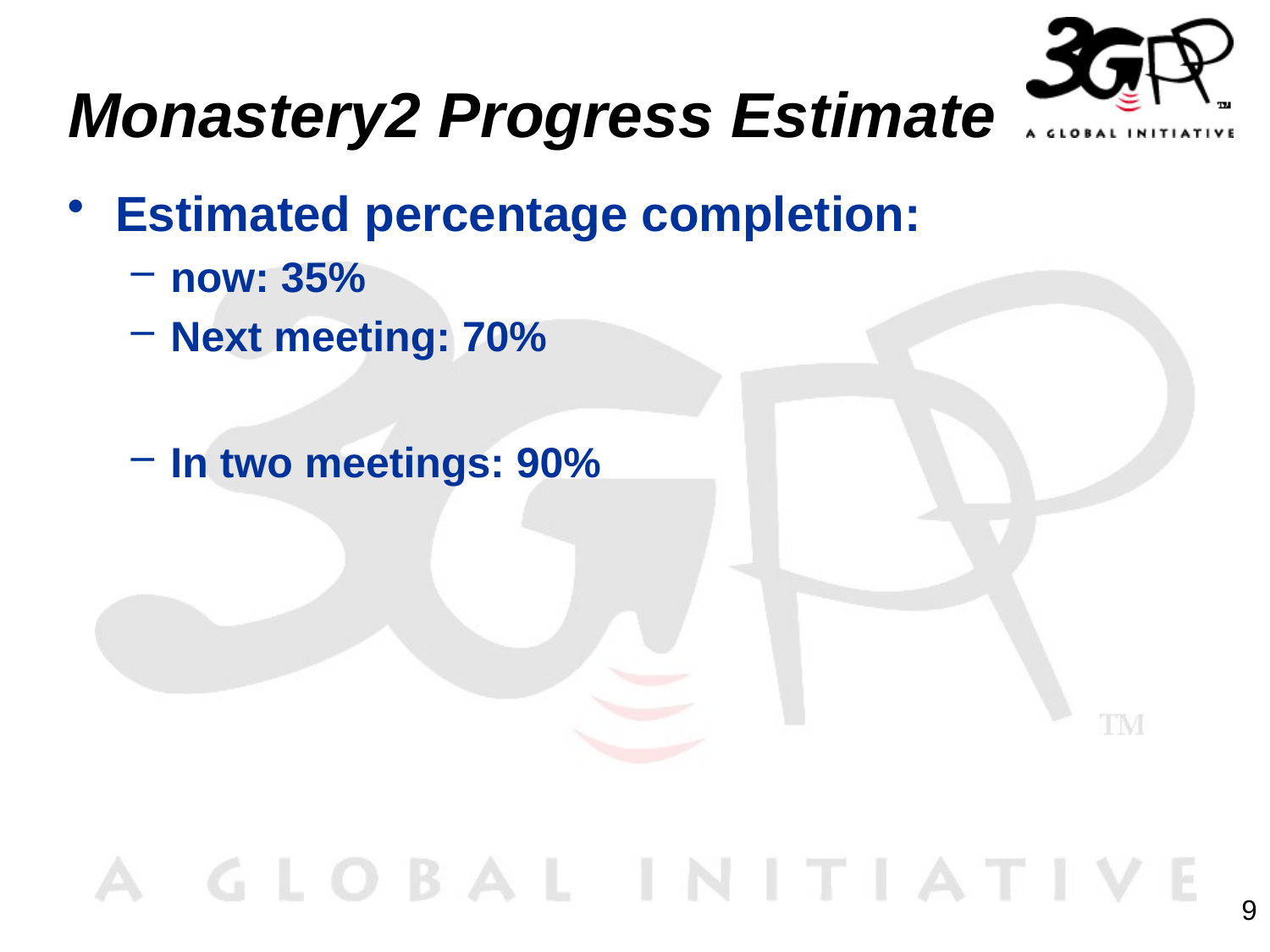

# Monastery2 Progress Estimate
Estimated percentage completion:
now: 35%
Next meeting: 70%

In two meetings: 90%
9